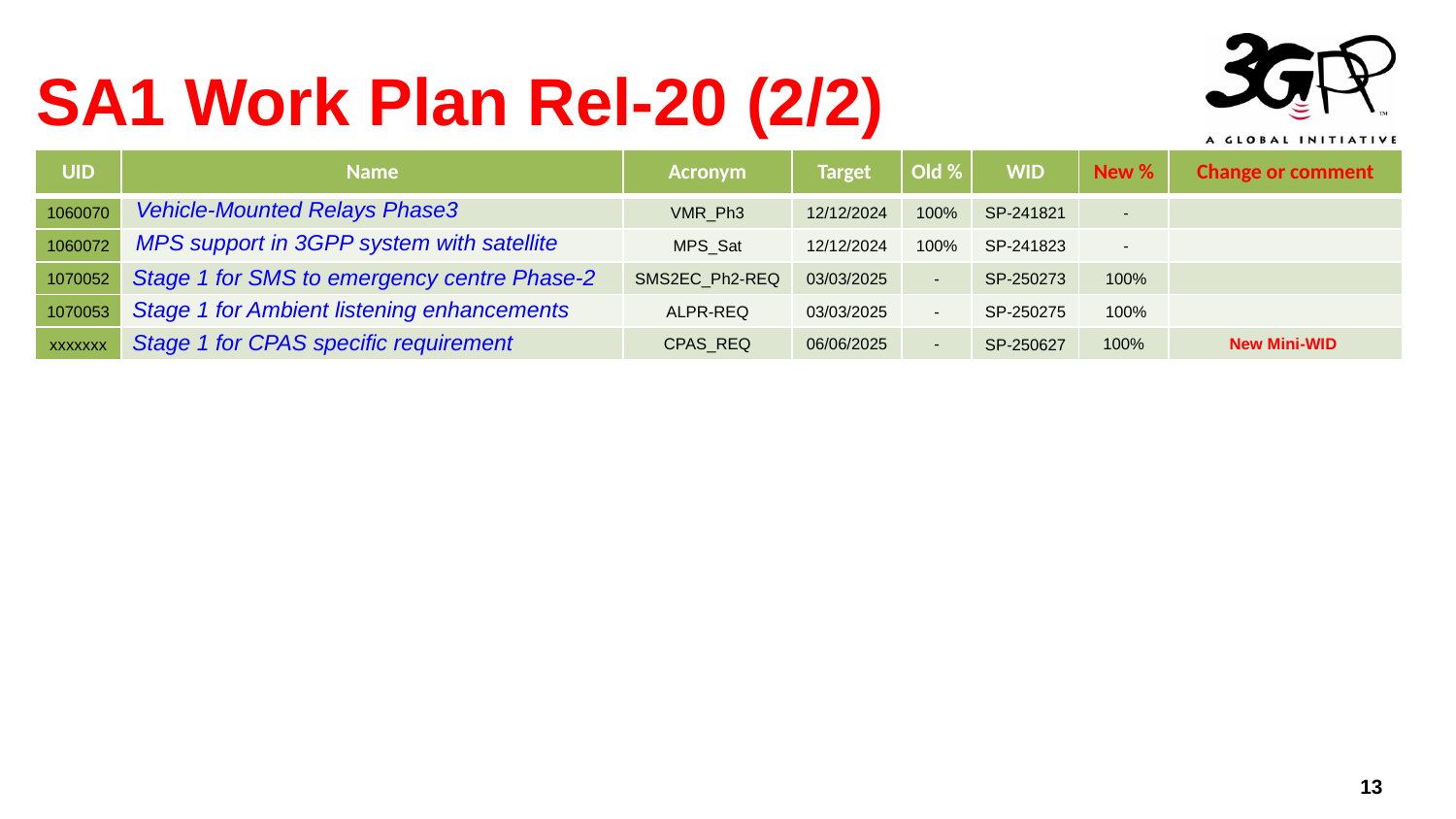

SA1 Work Plan Rel-20 (2/2)
| UID | Name | Acronym | Target | Old % | WID | New % | Change or comment |
| --- | --- | --- | --- | --- | --- | --- | --- |
| 1060070 | Vehicle-Mounted Relays Phase3 | VMR\_Ph3 | 12/12/2024 | 100% | SP-241821 | - |  |
| 1060072 | MPS support in 3GPP system with satellite | MPS\_Sat | 12/12/2024 | 100% | SP-241823 | - |  |
| 1070052 | Stage 1 for SMS to emergency centre Phase-2 | SMS2EC\_Ph2-REQ | 03/03/2025 | - | SP-250273 | 100% |  |
| 1070053 | Stage 1 for Ambient listening enhancements | ALPR-REQ | 03/03/2025 | - | SP-250275 | 100% |  |
| xxxxxxx | Stage 1 for CPAS specific requirement | CPAS\_REQ | 06/06/2025 | - | SP-250627 | 100% | New Mini-WID |